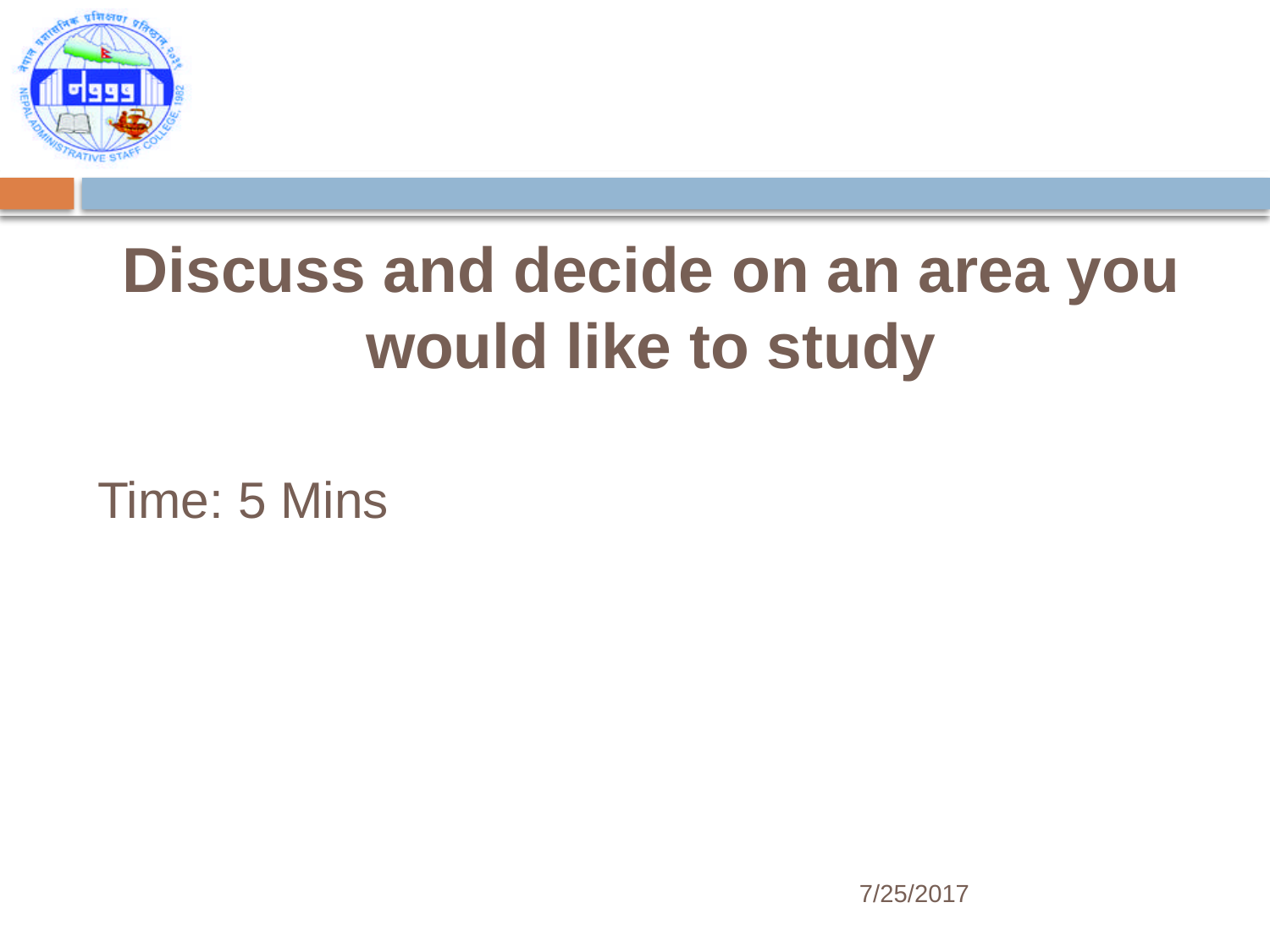

Discuss and decide on an area you would like to study

Time: 5 Mins

7/25/2017